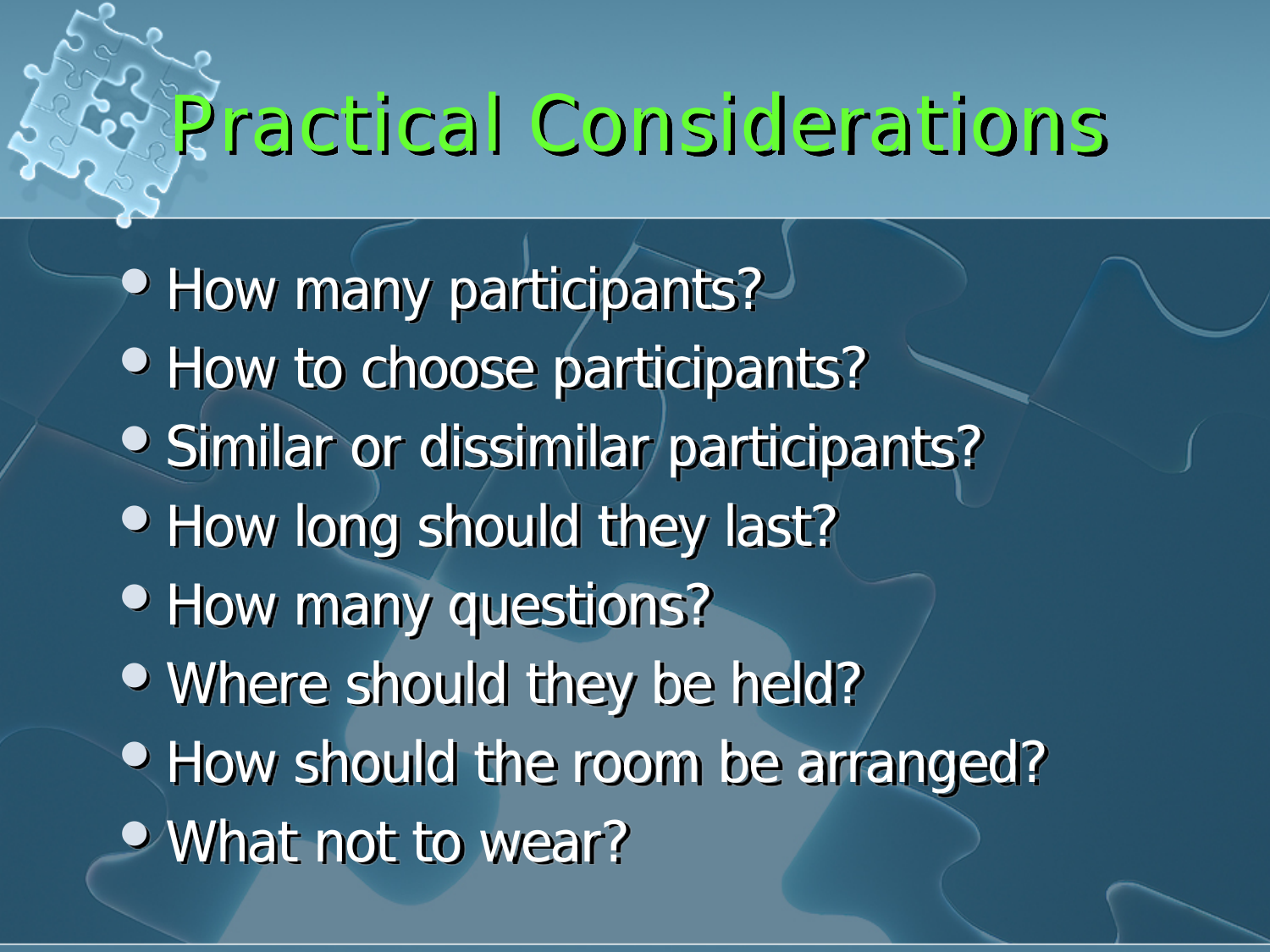

# Practical Considerations
How many participants?
How to choose participants?
Similar or dissimilar participants?
How long should they last?
How many questions?
Where should they be held?
How should the room be arranged?
What not to wear?